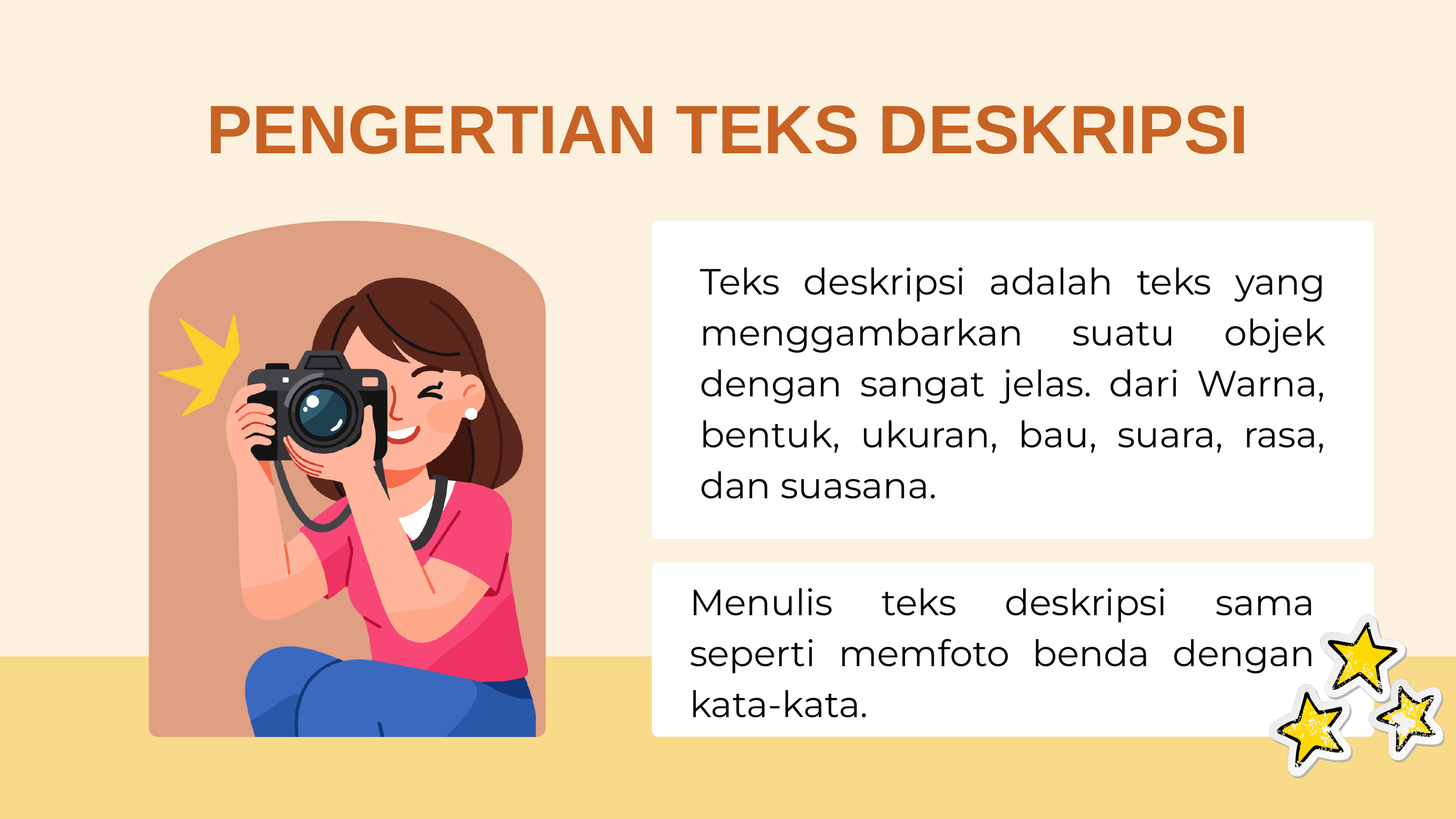

PENGERTIAN TEKS DESKRIPSI

Teks deskripsi adalah teks yang menggambarkan suatu objek dengan sangat jelas. dari Warna, bentuk, ukuran, bau, suara, rasa, dan suasana.

Menulis teks deskripsi sama seperti memfoto benda dengan kata-kata.